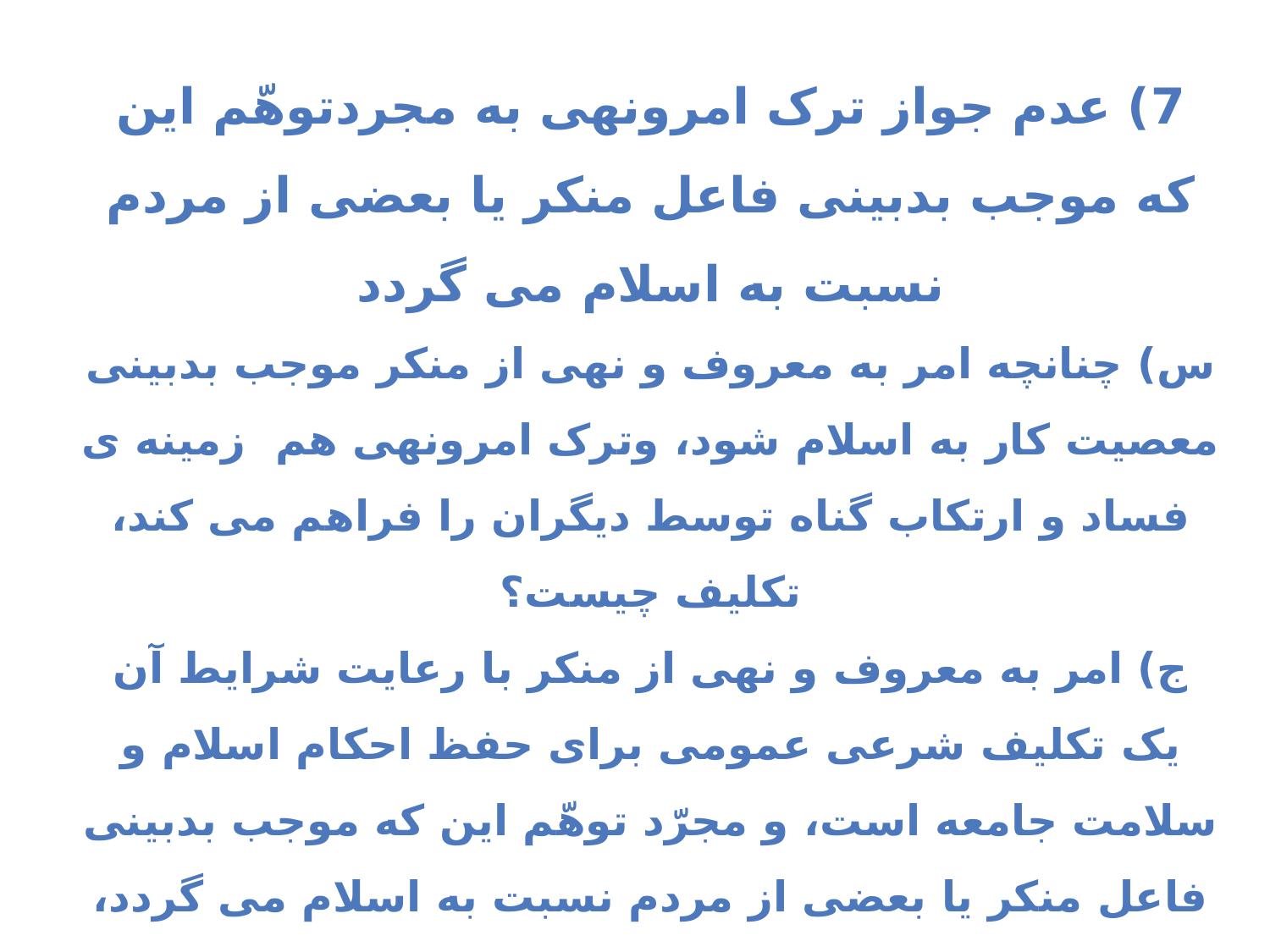

7) عدم جواز ترک امرونهی به مجردتوهّم این که موجب بدبینی فاعل منکر یا بعضی از مردم نسبت به اسلام می گردد
س) چنانچه امر به معروف و نهی از منکر موجب بدبینی معصیت کار به اسلام شود، وترک امرونهی هم  زمینه ی فساد و ارتکاب گناه توسط دیگران را فراهم می کند، تکلیف چیست؟
ج) امر به معروف و نهی از منکر با رعایت شرایط آن یک تکلیف شرعی عمومی برای حفظ احکام اسلام و سلامت جامعه است، و مجرّد توهّم این که موجب بدبینی فاعل منکر یا بعضی از مردم نسبت به اسلام می گردد، باعث نمی شود که این وظیفه ی بسیار مهم ترک شود.